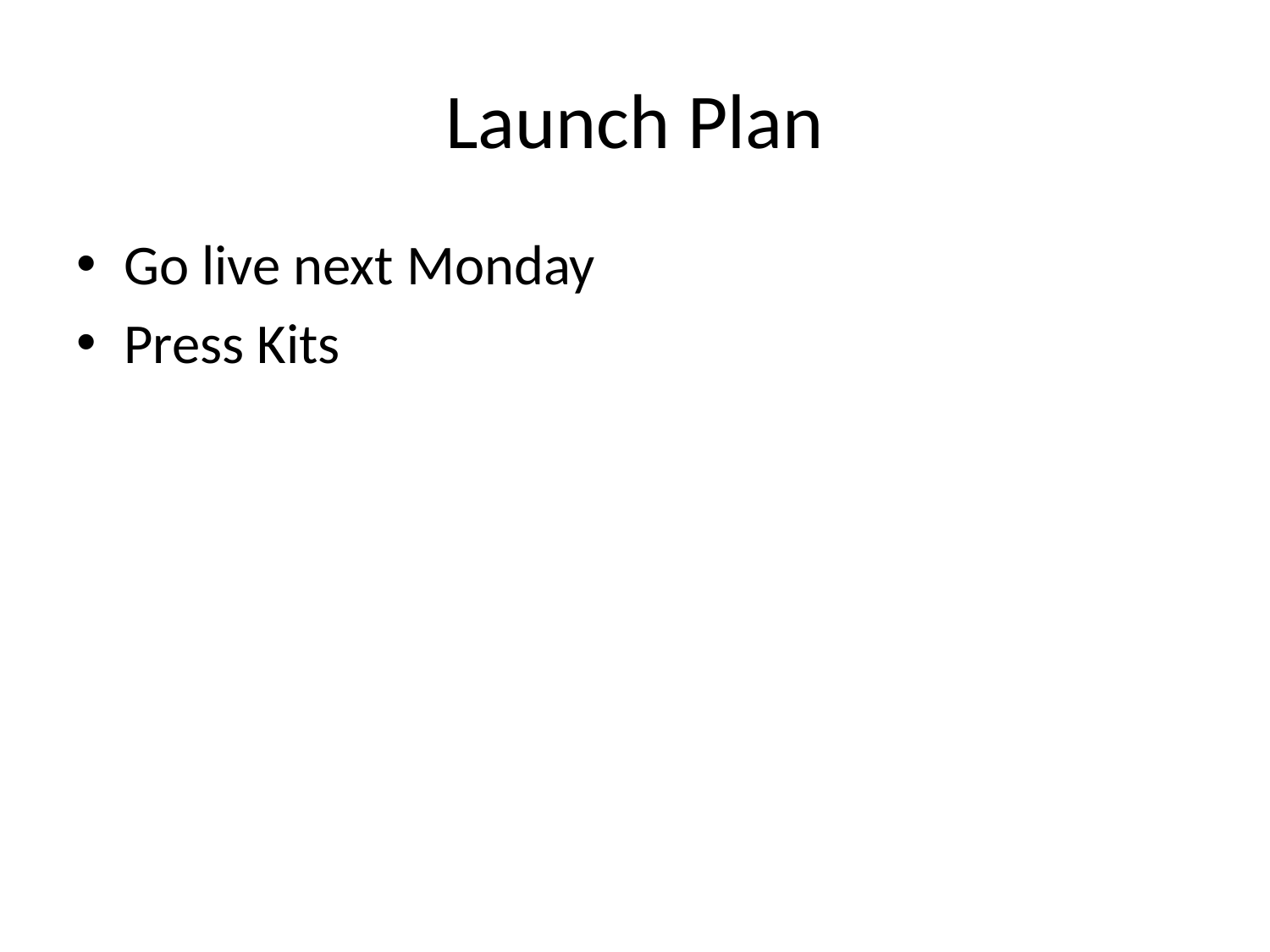

# Launch Plan
Go live next Monday
Press Kits